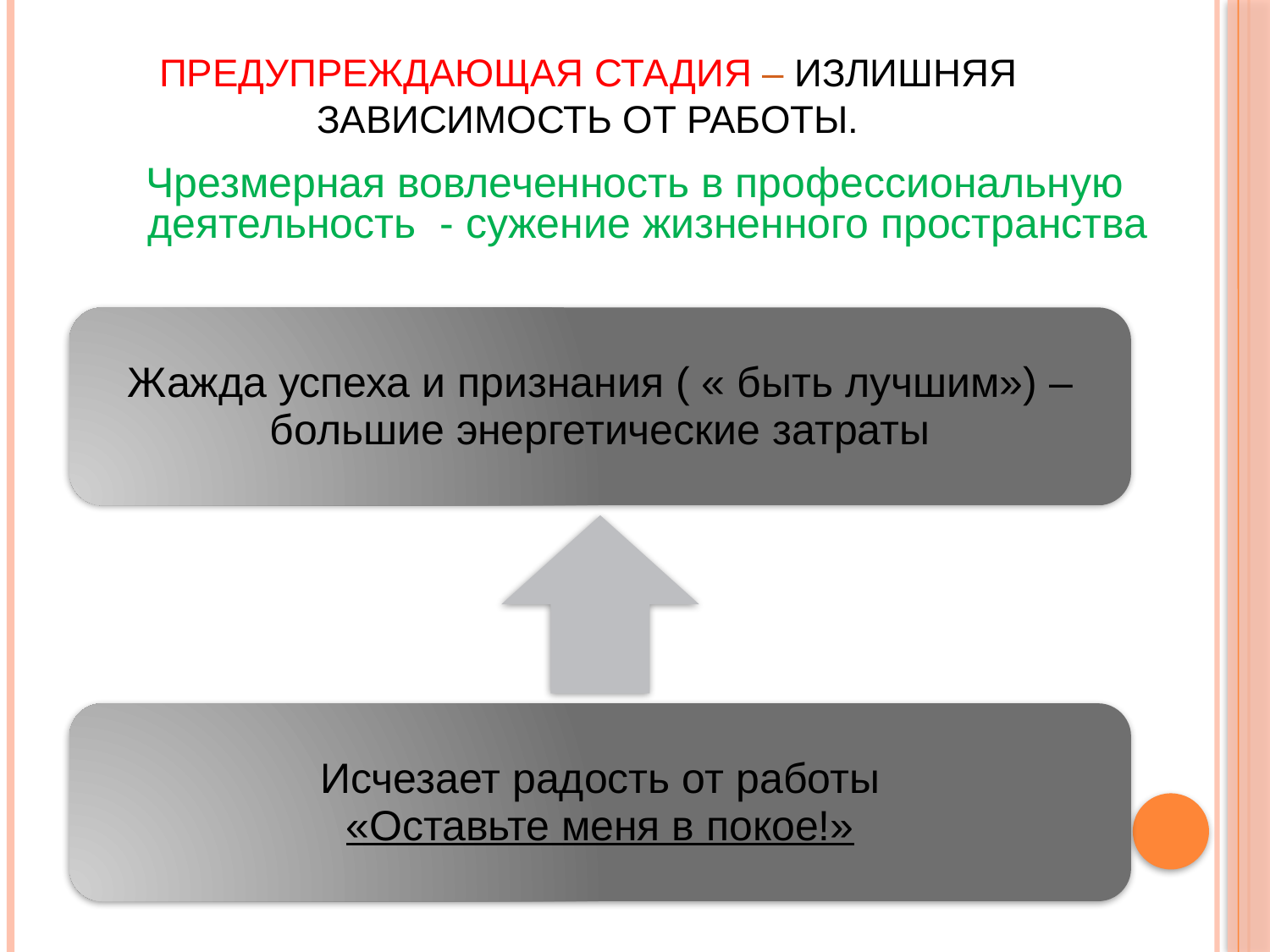

# Предупреждающая стадия – излишняя зависимость от работы.
Чрезмерная вовлеченность в профессиональную деятельность  - сужение жизненного пространства

Жажда успеха и признания ( « быть лучшим») – большие энергетические затраты
Исчезает радость от работы
«Оставьте меня в покое!»